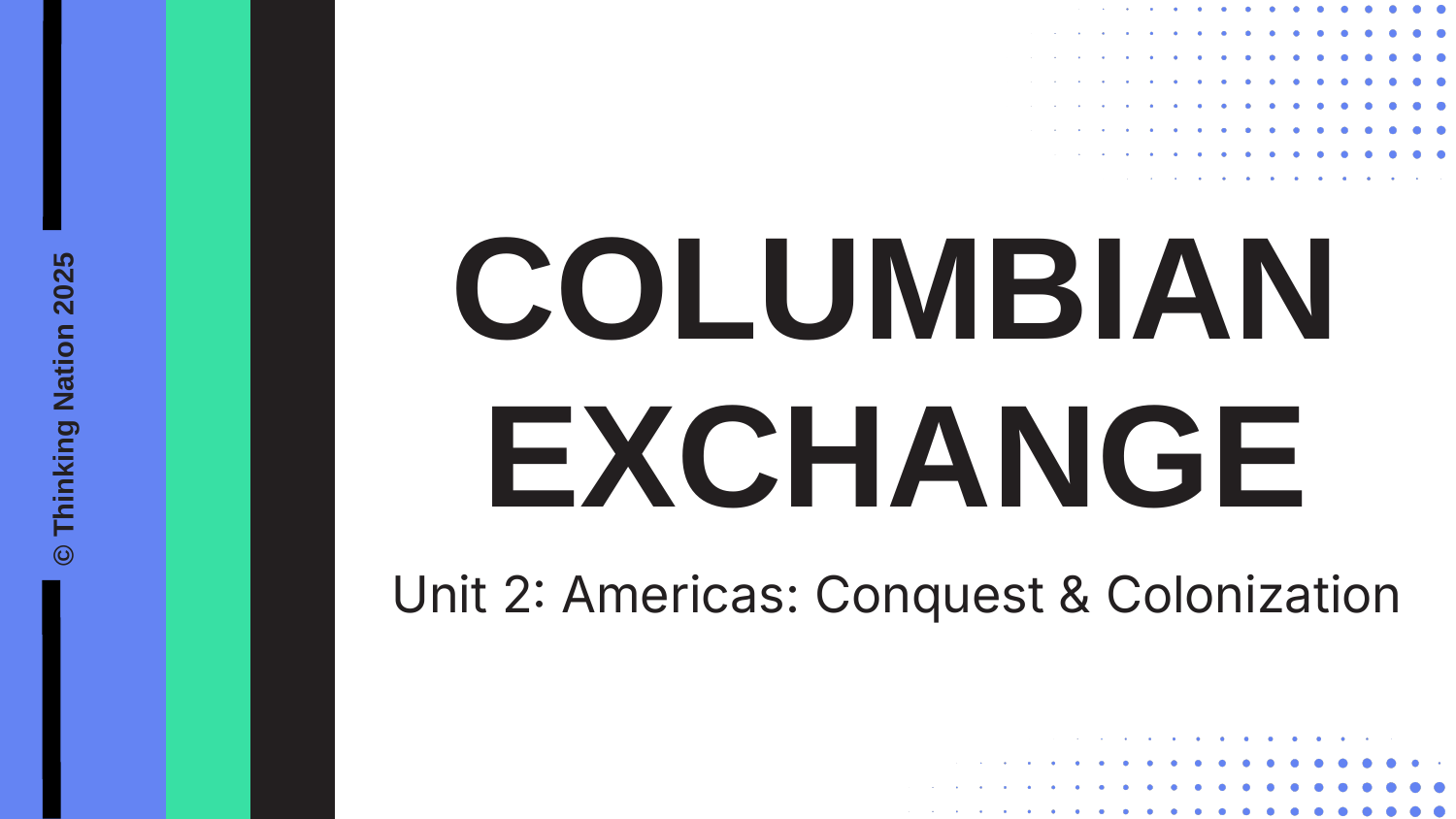

COLUMBIAN EXCHANGE
© Thinking Nation 2025
Unit 2: Americas: Conquest & Colonization